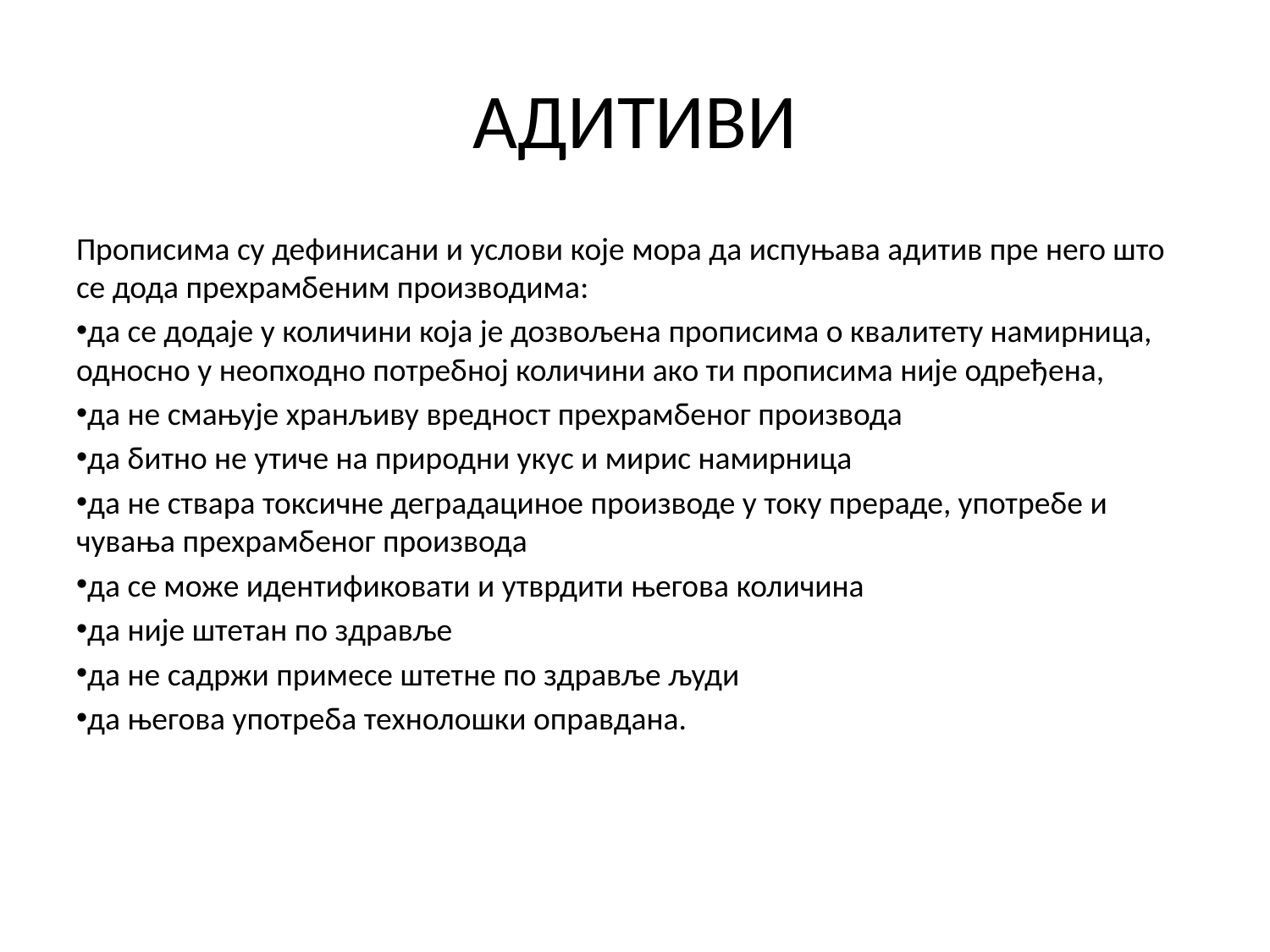

# АДИТИВИ
Прописима су дефинисани и услови које мора да испуњава адитив пре него што се дода прехрамбеним производима:
да се додаје у количини која је дозвољена прописима о квалитету намирница, односно у неопходно потребној количини ако ти прописима није одређена,
да не смањује хранљиву вредност прехрамбеног производа
да битно не утиче на природни укус и мирис намирница
да не ствара токсичне деградациное производе у току прераде, употребе и чувања прехрамбеног производа
да се може идентификовати и утврдити његова количина
да није штетан по здравље
да не садржи примесе штетне по здравље људи
да његова употреба технолошки оправдана.